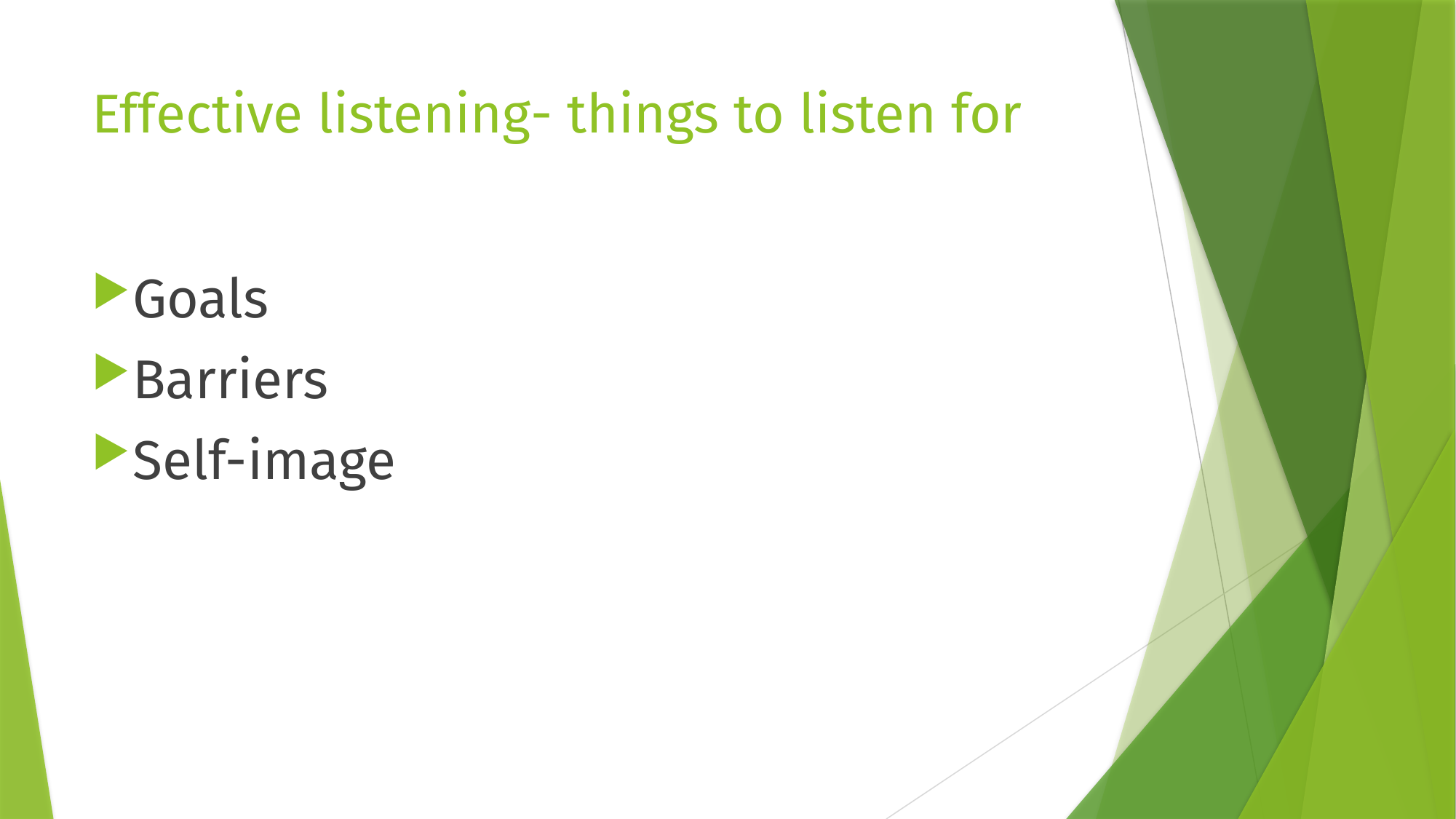

# Effective listening- things to listen for
Goals
Barriers
Self-image